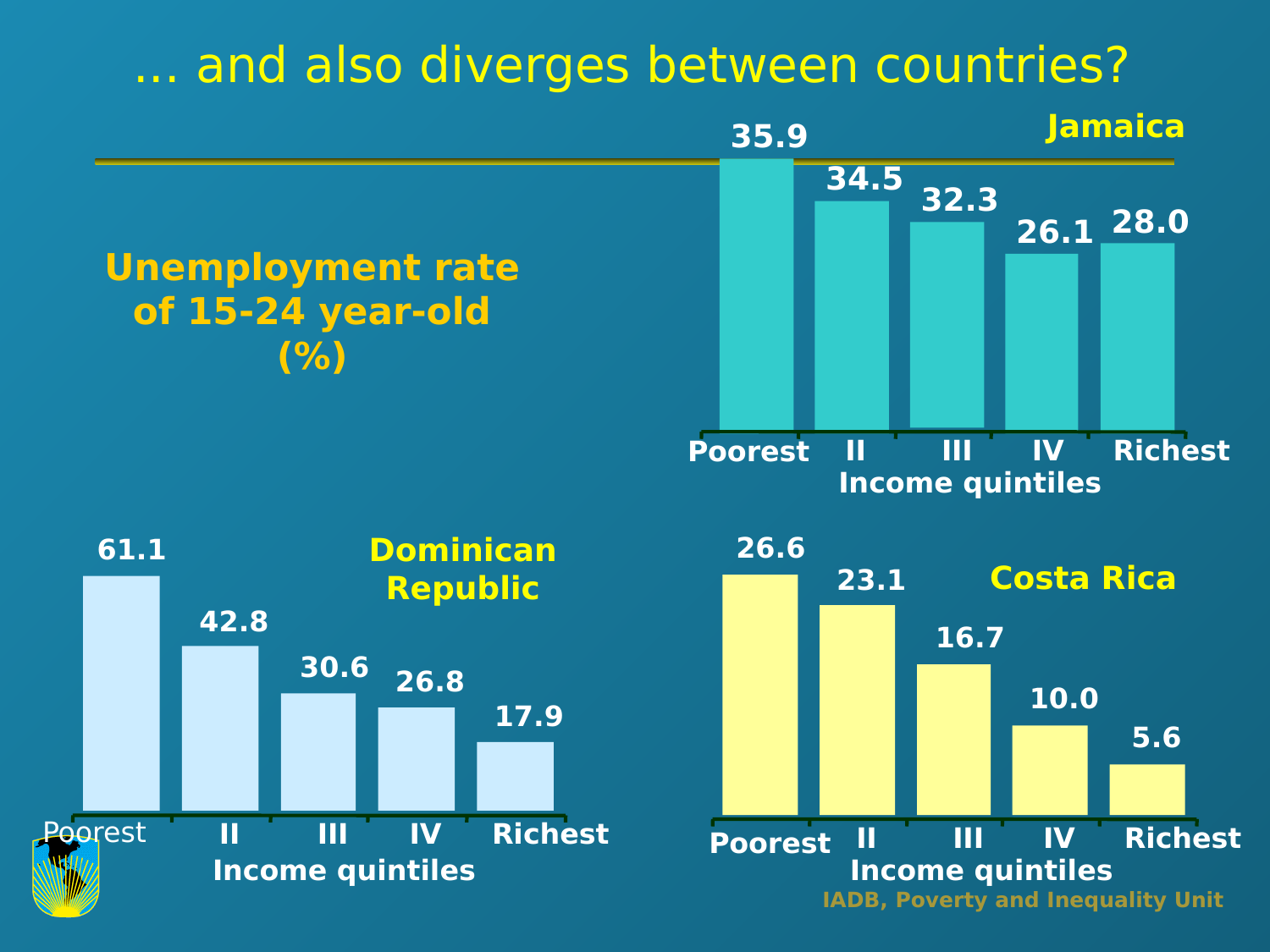

... and also diverges between countries?
Jamaica
35.9

34.5
32.3

28.0
26.1

Unemployment rate of 15-24 year-old (%)

II
III
IV
Richest
Poorest
Income quintiles
Dominican Republic
26.6
61.1
Costa Rica
23.1

42.8

16.7

30.6
26.8

10.0

17.9

5.6

Poorest

II
III
IV
Richest

II
III
IV
Richest
Poorest
Income quintiles
Income quintiles